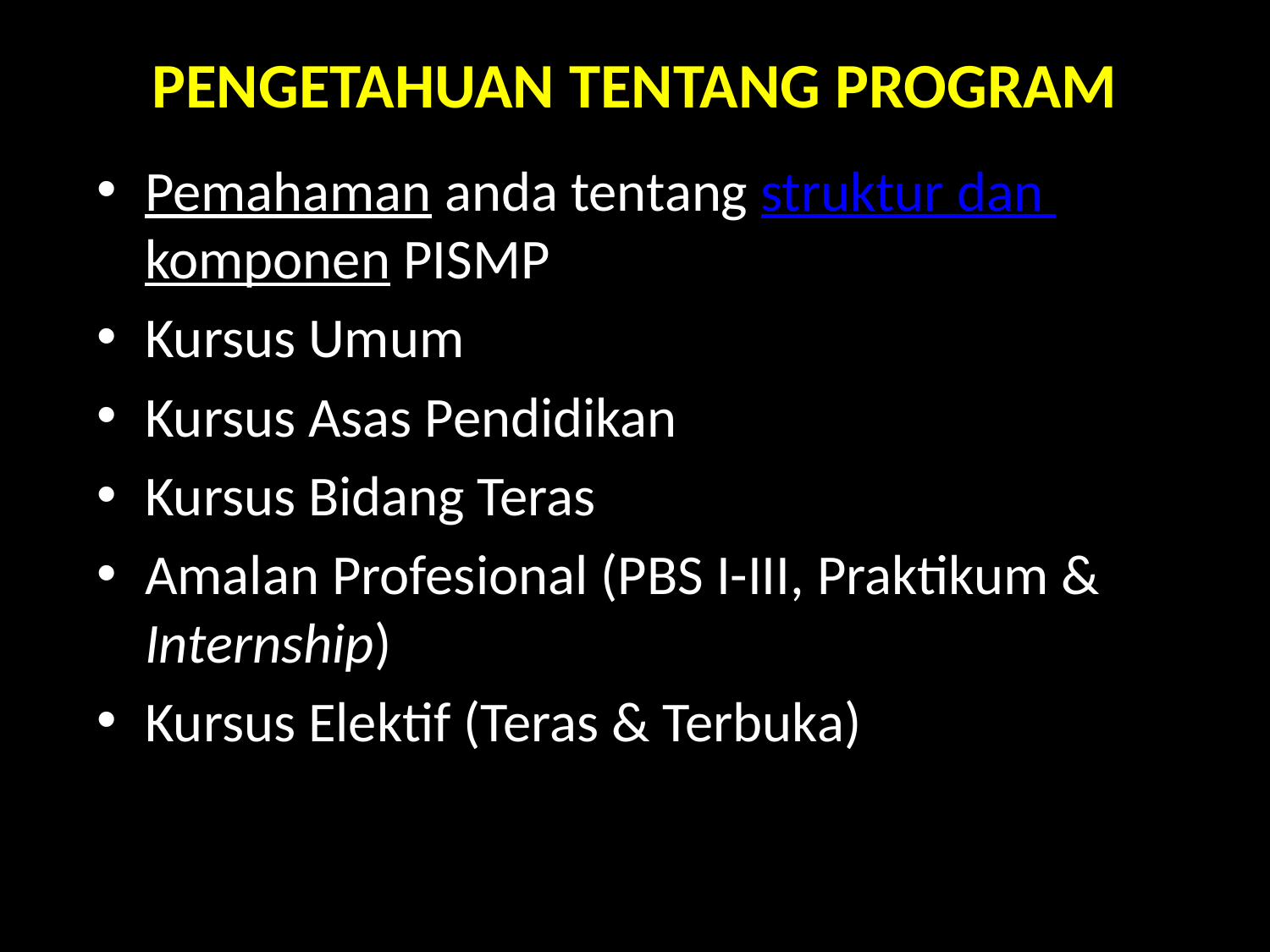

# PENGETAHUAN TENTANG PROGRAM
Pemahaman anda tentang struktur dan komponen PISMP
Kursus Umum
Kursus Asas Pendidikan
Kursus Bidang Teras
Amalan Profesional (PBS I-III, Praktikum & Internship)
Kursus Elektif (Teras & Terbuka)